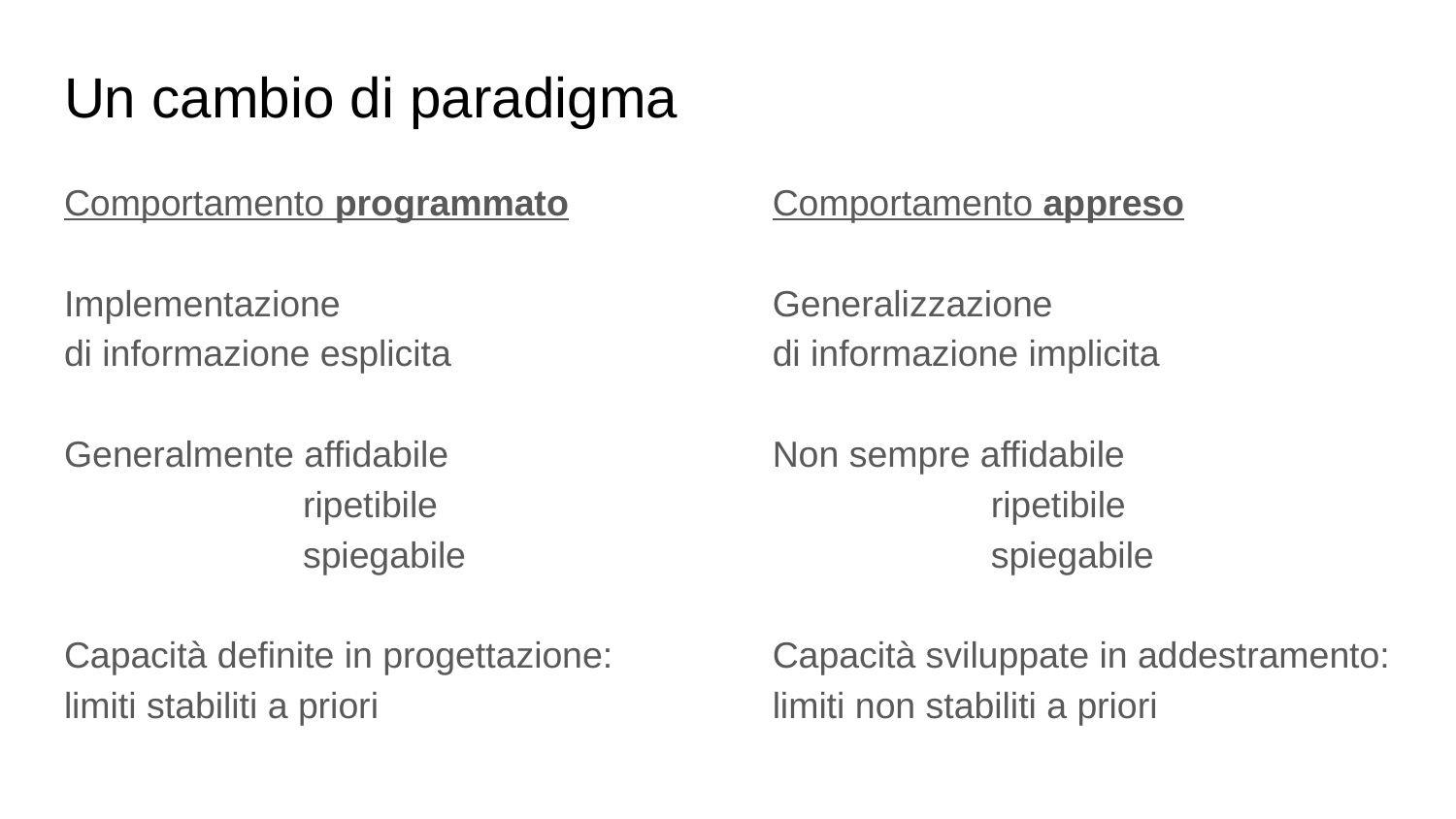

# Un cambio di paradigma
Comportamento programmato

Implementazione
di informazione esplicita

Generalmente affidabile
  ripetibile
  spiegabile

Capacità definite in progettazione:
limiti stabiliti a priori
Comportamento appreso

Generalizzazione
di informazione implicita

Non sempre affidabile
ripetibile
spiegabile

Capacità sviluppate in addestramento:
limiti non stabiliti a priori